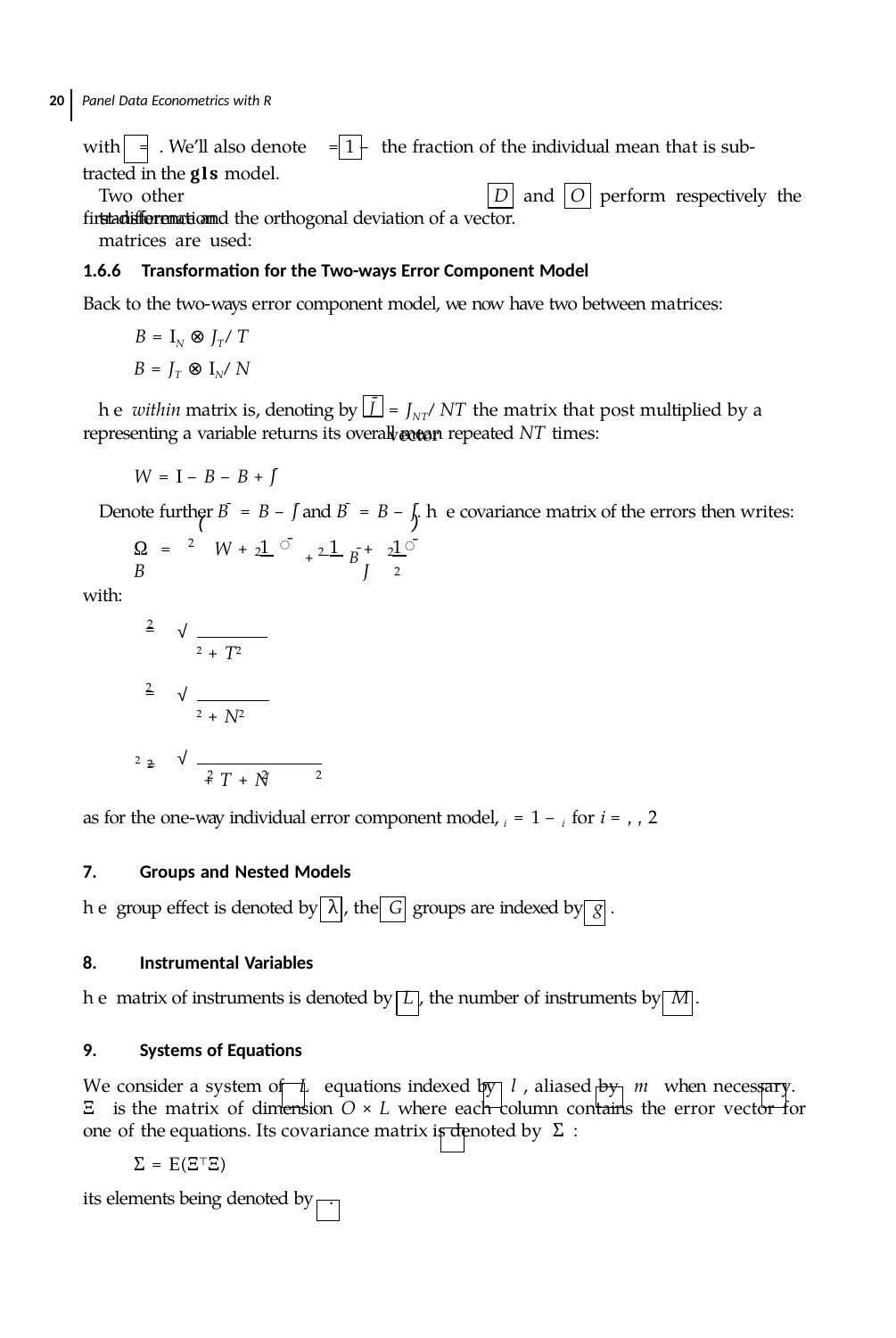

20  Panel Data Econometrics with R

with  =  . We’ll also denote  = 1 –  the fraction of the individual mean that is sub-

tracted in the gls model.
Two other transformation matrices are used:
D  and  O  perform respectively the

ﬁrst-difference and the orthogonal deviation of a vector.

1.6.6  Transformation for the Two-ways Error Component Model
Back to the two-ways error component model, we now have two between matrices:
B  = IN  ⊗ JT ∕T B  = JT  ⊗ IN ∕N
J̄
he within matrix is, denoting by
= JNT ∕NT the matrix that post multiplied by a vector
representing a variable returns its overall mean repeated NT times:
W = I – B – B + J̄
Denote further B̄  = B – J̄ and B̄  = B – J̄. he covariance matrix of the errors then writes:
(	)
 1 	+  1  B̄	 1
̄
̄
2
Ω = 	W +	B
+	J
2
2	2

2
with:

2
 =
√

2 + T2

2
 =
√

2 + N2

2 =
√
2

2	2	2
 + T + N
as for the one-way individual error component model, i = 1 – i for i = , , 2

Groups and Nested Models
he group effect is denoted by λ , the G groups are indexed by g .

Instrumental Variables
he matrix of instruments is denoted by L , the number of instruments by M .

Systems of Equations
We consider a system of   L   equations indexed by   l , aliased by   m   when necessary.   Ξ   is the matrix of dimension O × L where each column contains the error vector for one of the equations. Its covariance matrix is denoted by  Σ  :
Σ = E(Ξ⊤Ξ)
its elements being denoted by  .